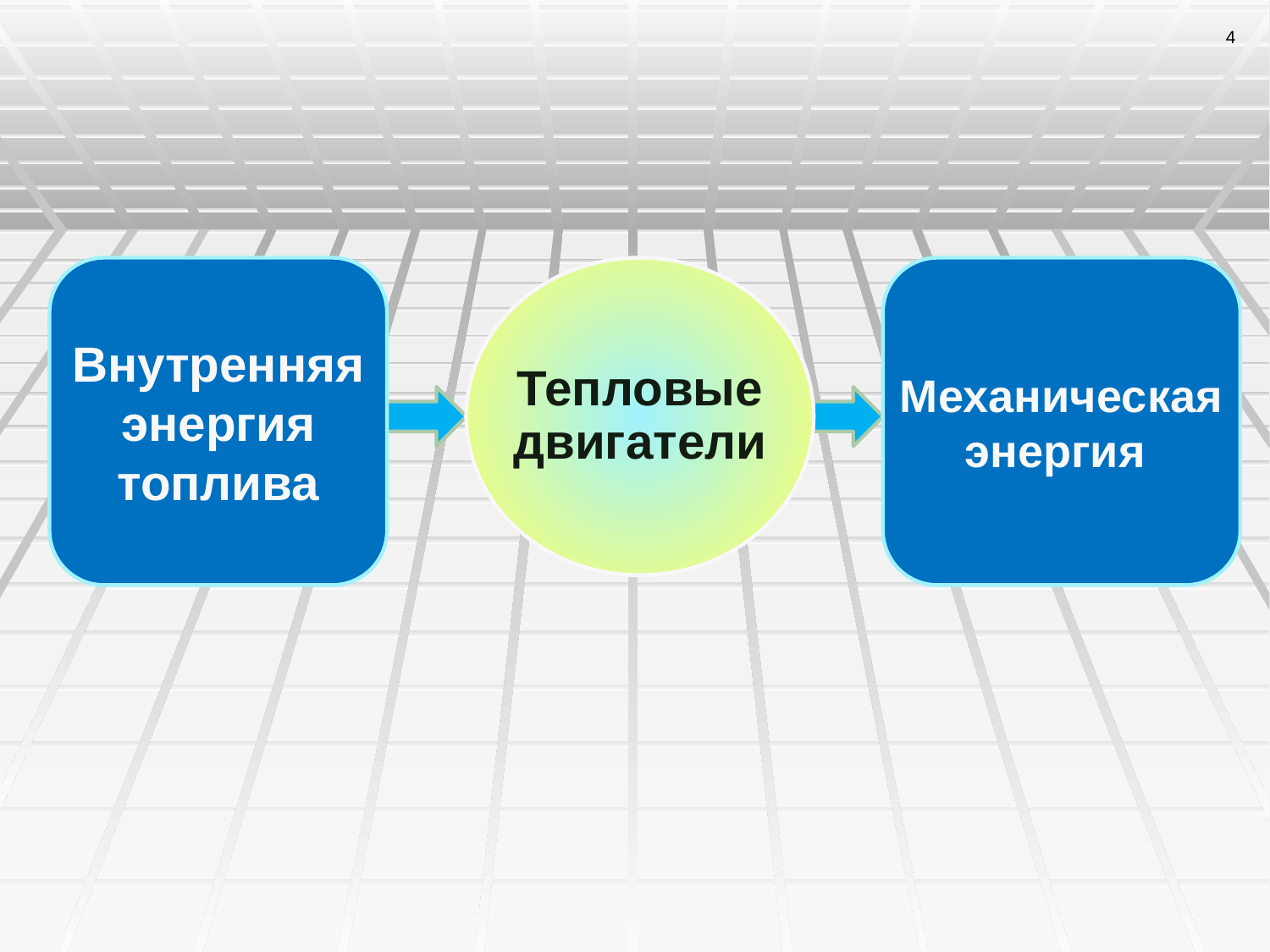

4
Внутренняя энергия топлива
Внутренняя энергия топлива
Внутренняя энергия топлива
Тепловые двигатели
Тепловые двигатели
Тепловые двигатели
Механическая энергия
Механическая энергия
Механическая энергия